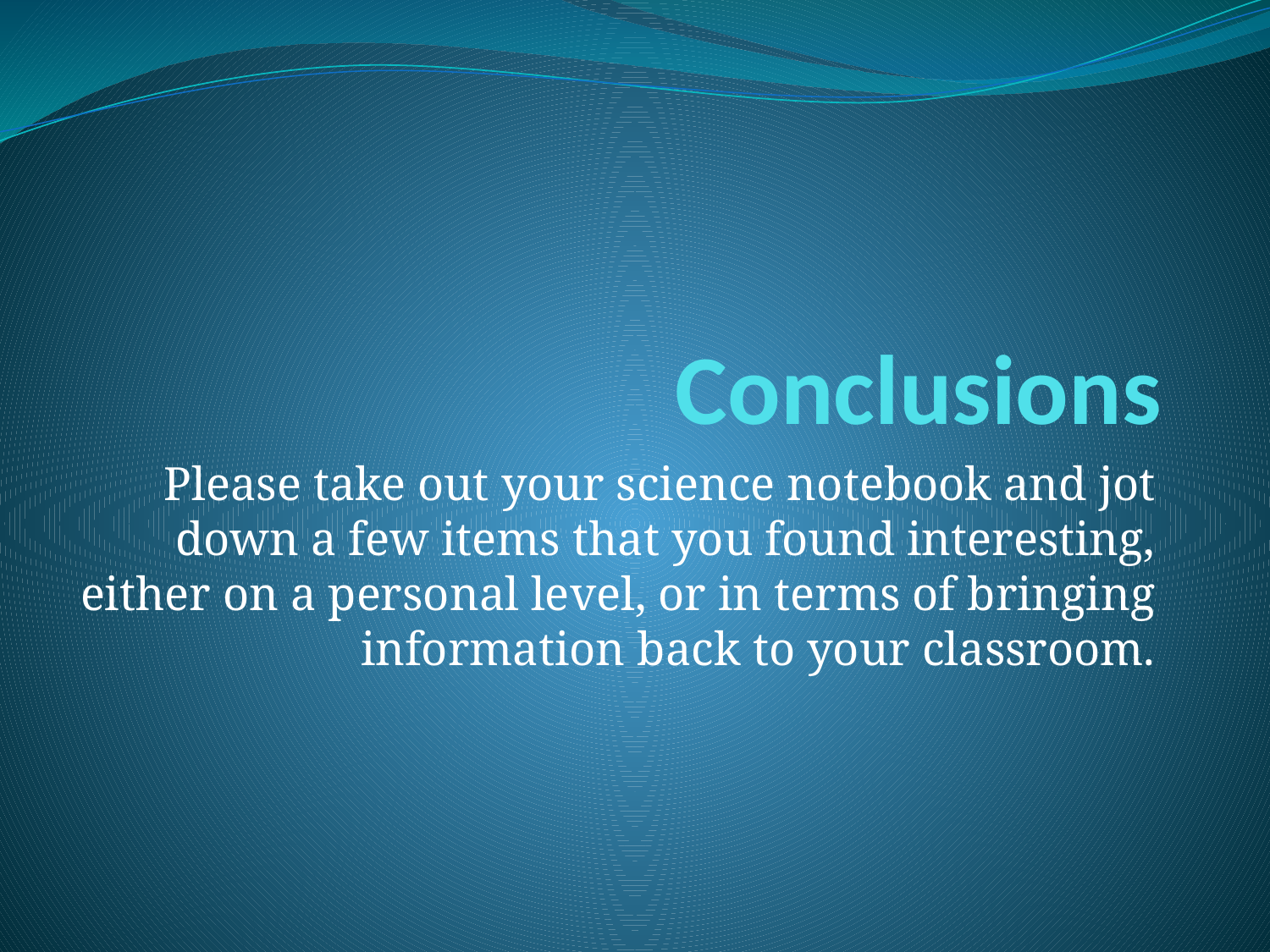

# Conclusions
Please take out your science notebook and jot down a few items that you found interesting, either on a personal level, or in terms of bringing information back to your classroom.